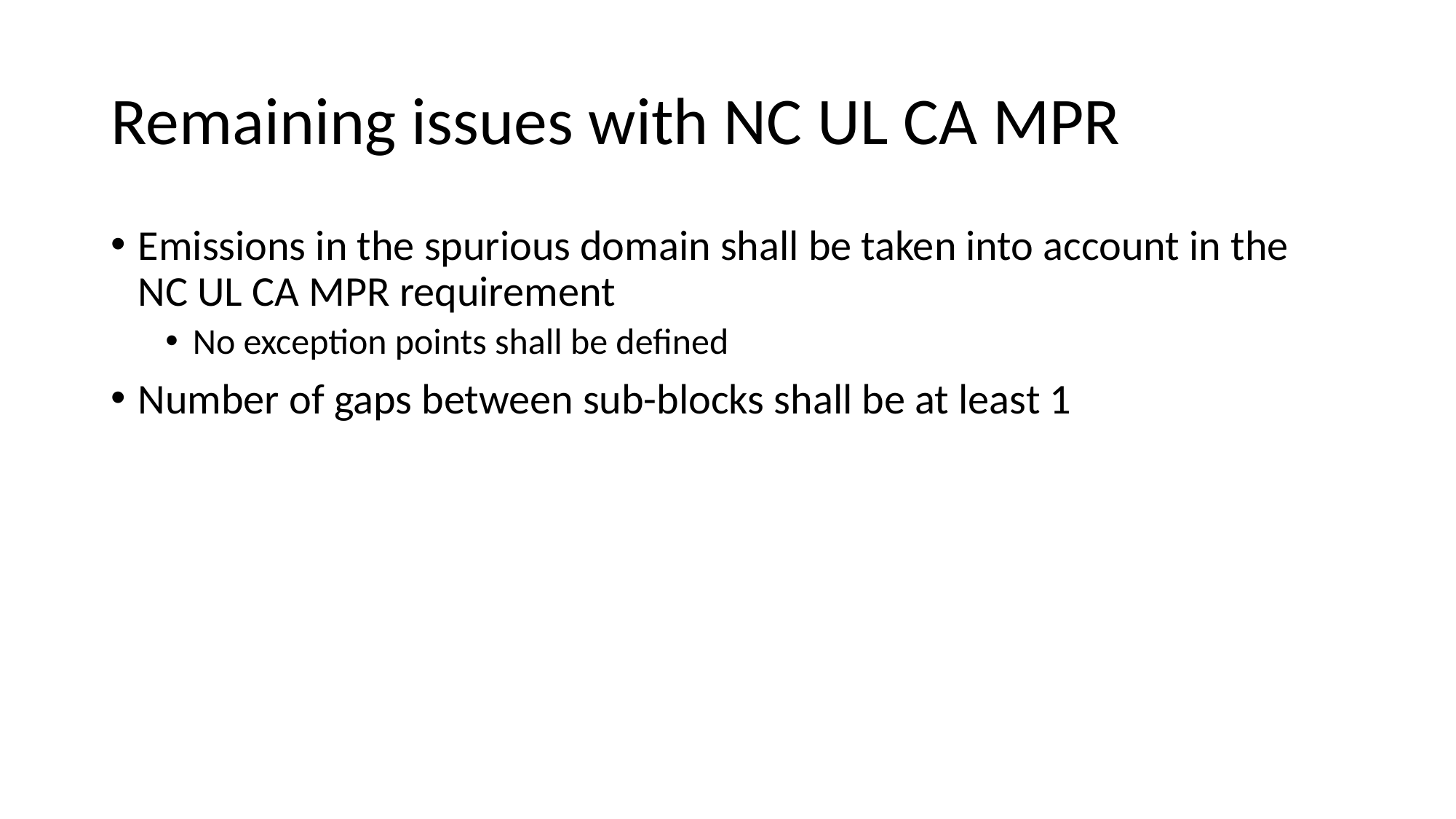

# Remaining issues with NC UL CA MPR
Emissions in the spurious domain shall be taken into account in the NC UL CA MPR requirement
No exception points shall be defined
Number of gaps between sub-blocks shall be at least 1